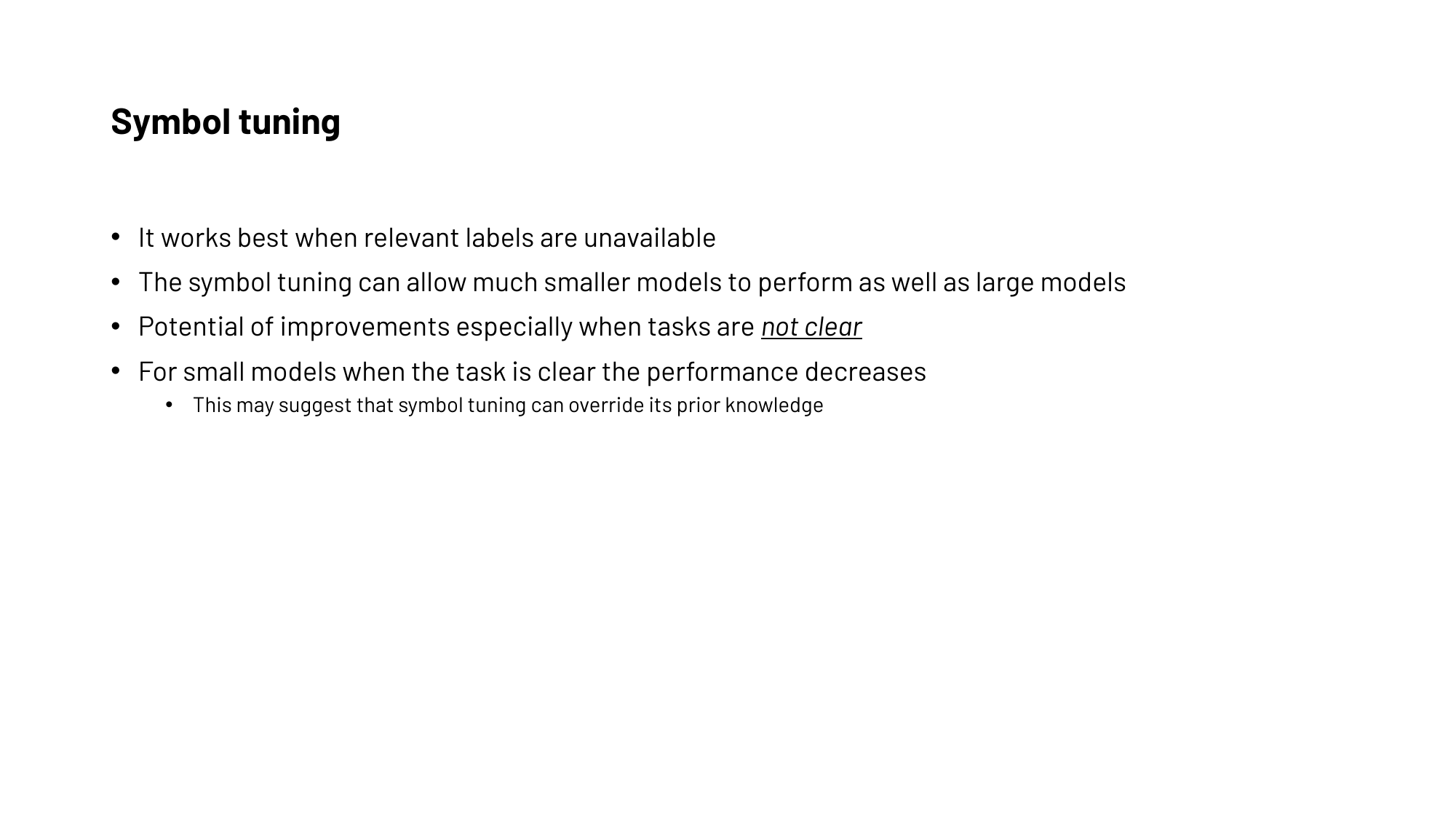

# Symbol tuning
It works best when relevant labels are unavailable
The symbol tuning can allow much smaller models to perform as well as large models
Potential of improvements especially when tasks are not clear
For small models when the task is clear the performance decreases
This may suggest that symbol tuning can override its prior knowledge